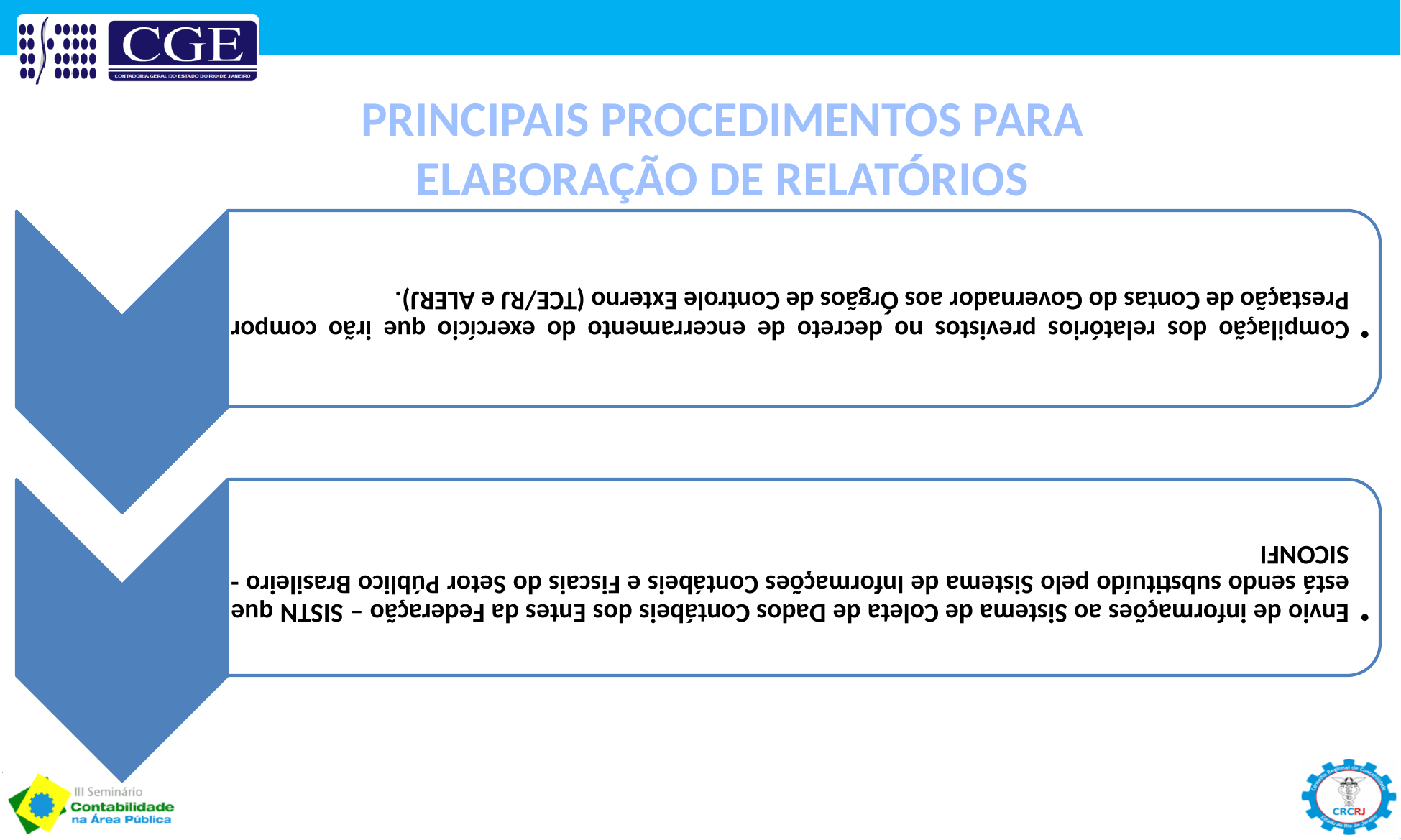

PRINCIPAIS PROCEDIMENTOS PARA ELABORAÇÃO DE RELATÓRIOS

Compilação dos relatórios previstos no decreto de encerramento do exercício que irão compor Prestação de Contas do Governador aos Órgãos de Controle Externo (TCE/RJ e ALERJ).

Envio de informações ao Sistema de Coleta de Dados Contábeis dos Entes da Federação – SISTN que está sendo substituído pelo Sistema de Informações Contábeis e Fiscais do Setor Público Brasileiro - SICONFI